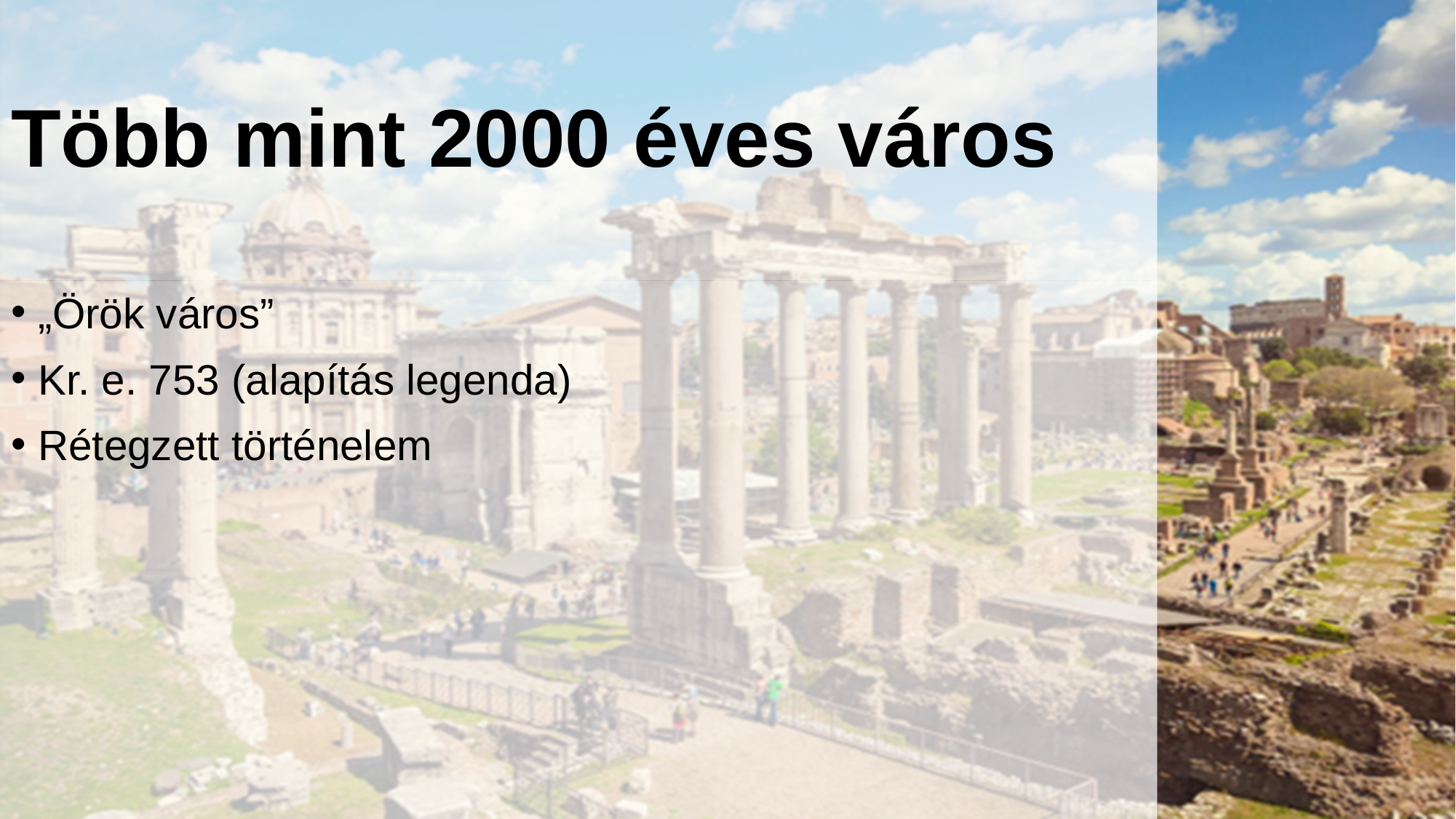

# Több mint 2000 éves város

„Örök város”
Kr. e. 753 (alapítás legenda)
Rétegzett történelem